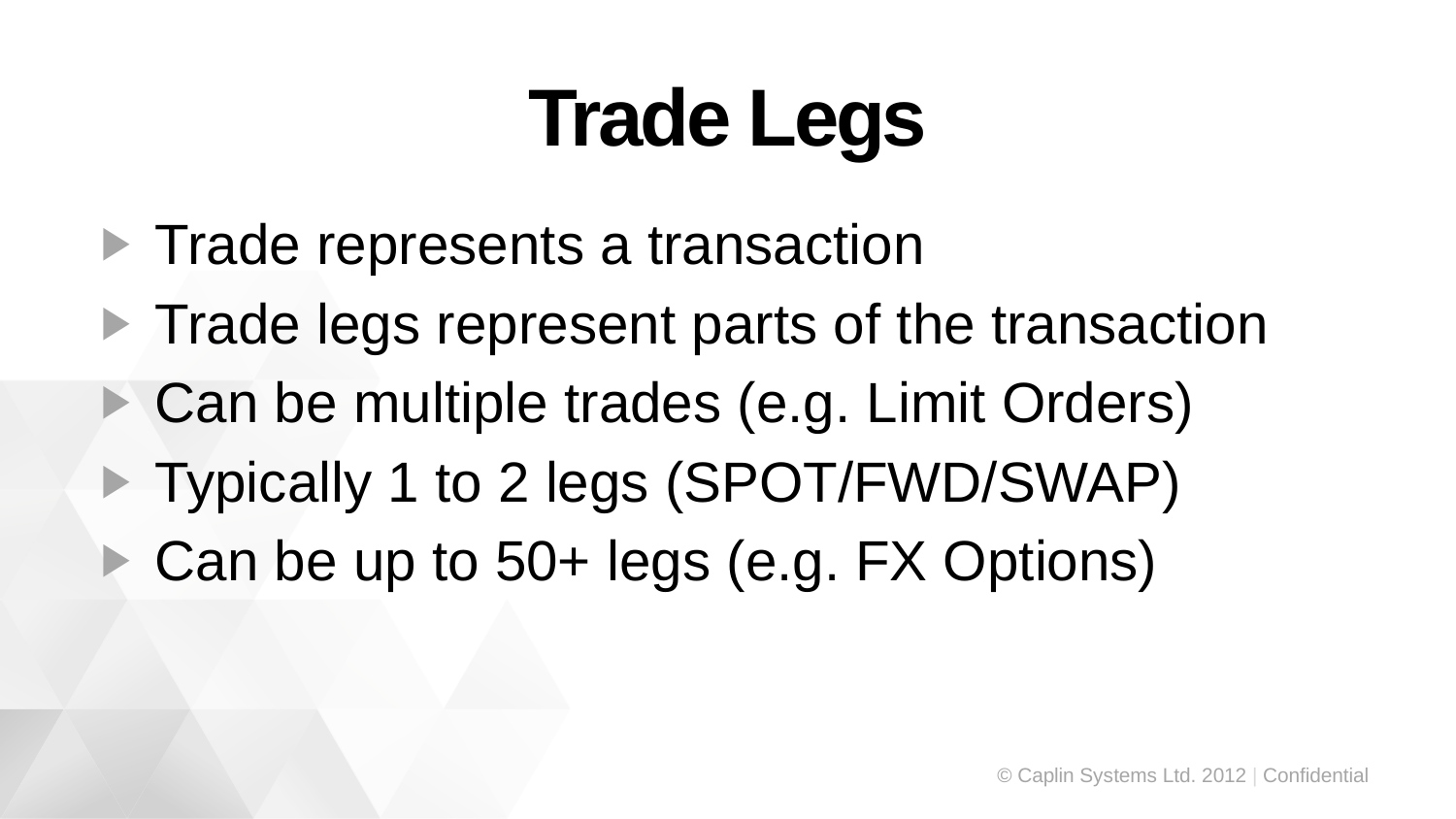

# Trade Legs
Trade represents a transaction
Trade legs represent parts of the transaction
Can be multiple trades (e.g. Limit Orders)
Typically 1 to 2 legs (SPOT/FWD/SWAP)
Can be up to 50+ legs (e.g. FX Options)